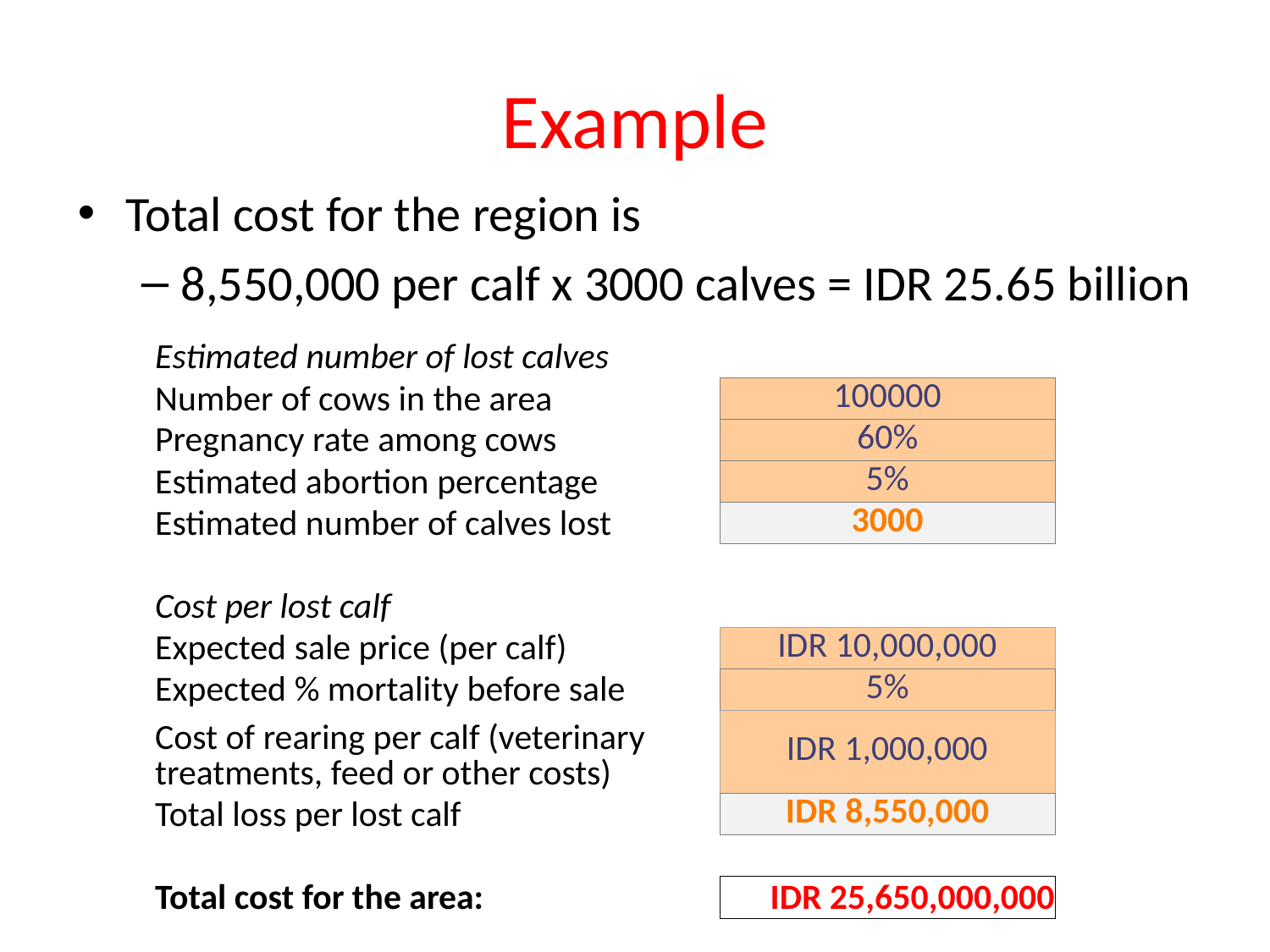

# Example
Total cost for the region is
8,550,000 per calf x 3000 calves = IDR 25.65 billion
| Estimated number of lost calves |  |
| --- | --- |
| Number of cows in the area | 100000 |
| Pregnancy rate among cows | 60% |
| Estimated abortion percentage | 5% |
| Estimated number of calves lost | 3000 |
|  |  |
| Cost per lost calf |  |
| Expected sale price (per calf) | IDR 10,000,000 |
| Expected % mortality before sale | 5% |
| Cost of rearing per calf (veterinary treatments, feed or other costs) | IDR 1,000,000 |
| Total loss per lost calf | IDR 8,550,000 |
|  |  |
| Total cost for the area: | IDR 25,650,000,000 |